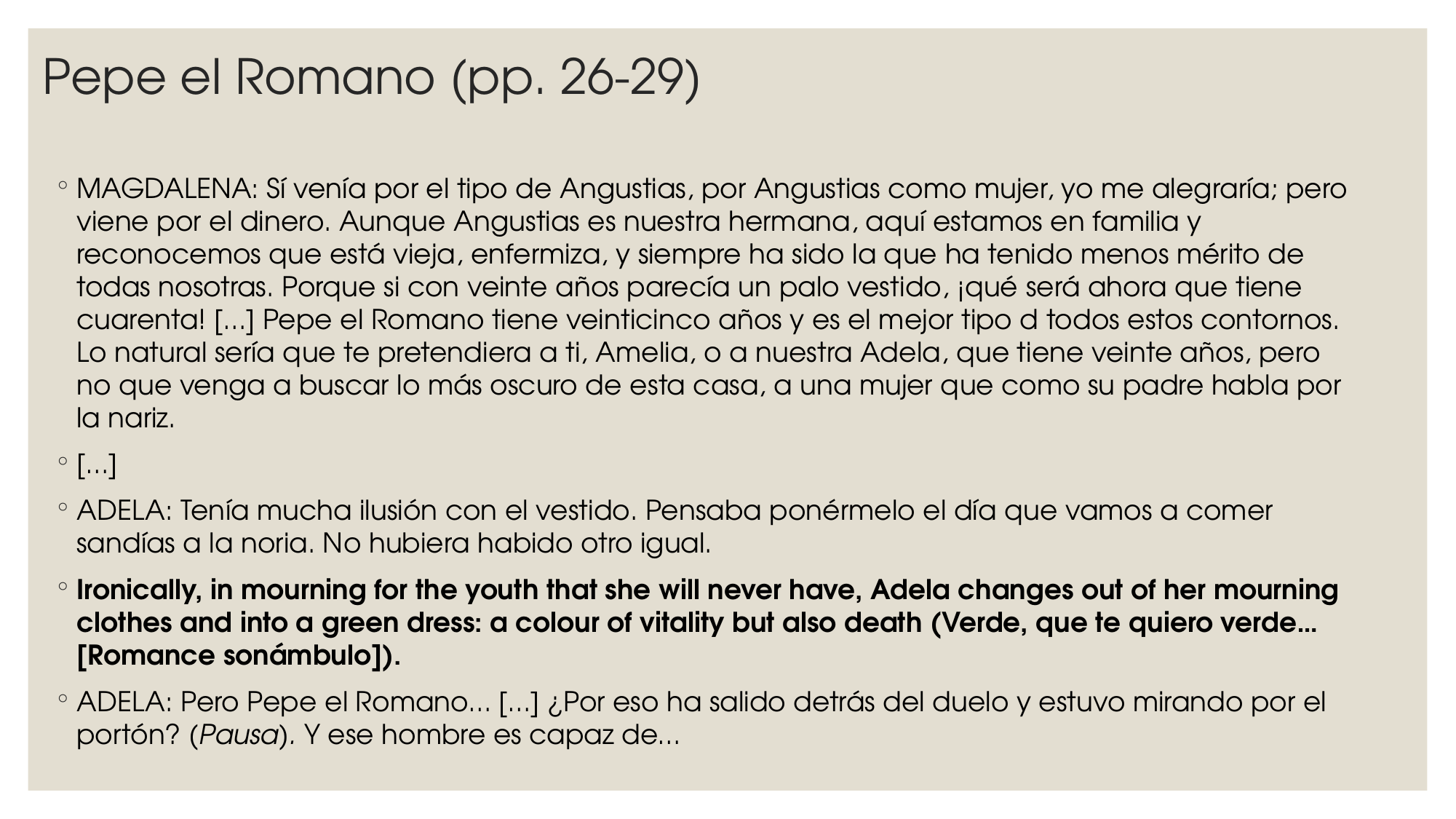

# Pepe el Romano (pp. 26-29)
MAGDALENA: Sí venía por el tipo de Angustias, por Angustias como mujer, yo me alegraría; pero viene por el dinero. Aunque Angustias es nuestra hermana, aquí estamos en familia y reconocemos que está vieja, enfermiza, y siempre ha sido la que ha tenido menos mérito de todas nosotras. Porque si con veinte años parecía un palo vestido, ¡qué será ahora que tiene cuarenta! […] Pepe el Romano tiene veinticinco años y es el mejor tipo d todos estos contornos. Lo natural sería que te pretendiera a ti, Amelia, o a nuestra Adela, que tiene veinte años, pero no que venga a buscar lo más oscuro de esta casa, a una mujer que como su padre habla por la nariz.
[…]
ADELA: Tenía mucha ilusión con el vestido. Pensaba ponérmelo el día que vamos a comer sandías a la noria. No hubiera habido otro igual.
Ironically, in mourning for the youth that she will never have, Adela changes out of her mourning clothes and into a green dress: a colour of vitality but also death (Verde, que te quiero verde…[Romance sonámbulo]).
ADELA: Pero Pepe el Romano… […] ¿Por eso ha salido detrás del duelo y estuvo mirando por el portón? (Pausa). Y ese hombre es capaz de…